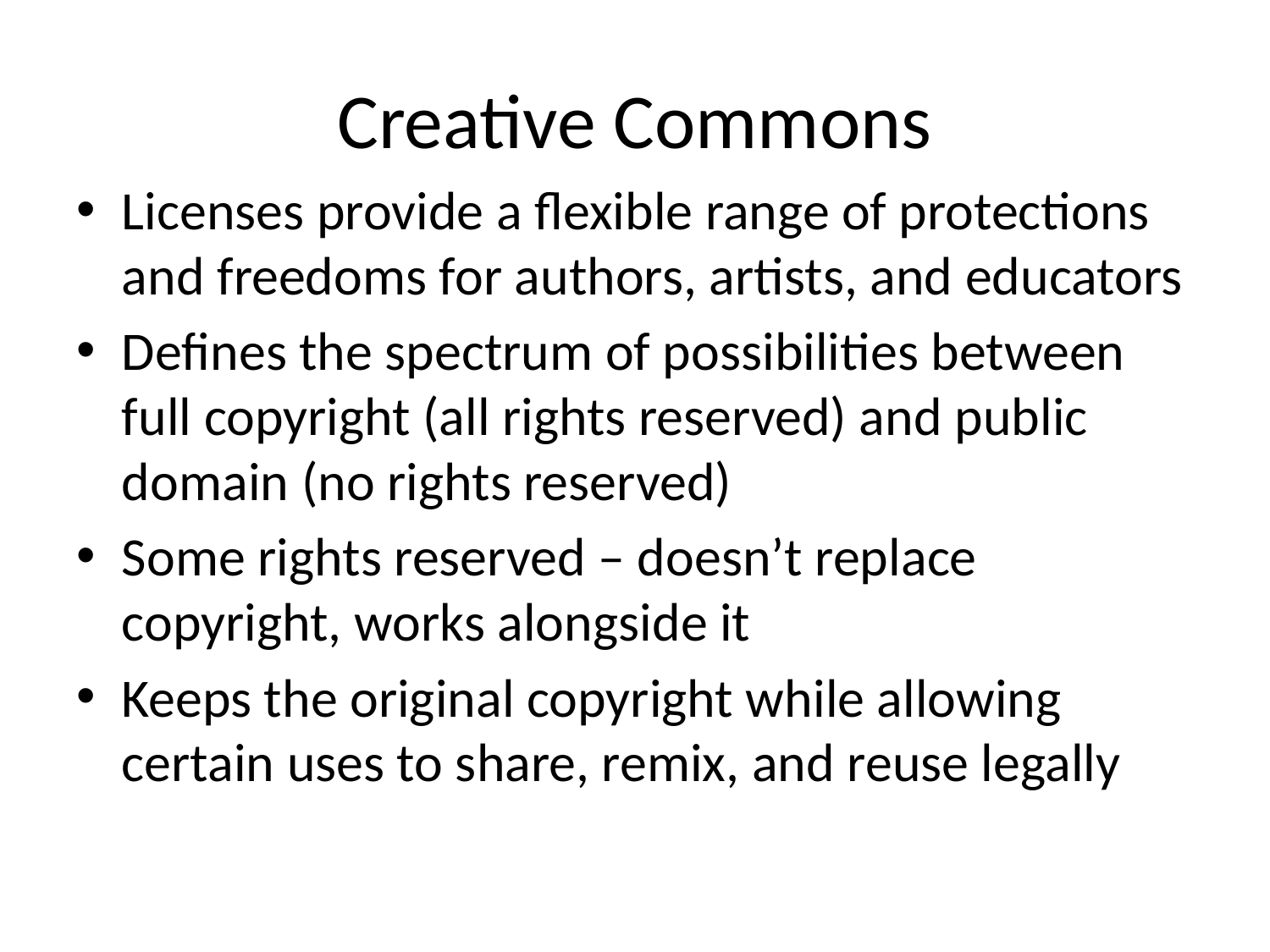

# Creative Commons
Licenses provide a flexible range of protections and freedoms for authors, artists, and educators
Defines the spectrum of possibilities between full copyright (all rights reserved) and public domain (no rights reserved)
Some rights reserved – doesn’t replace copyright, works alongside it
Keeps the original copyright while allowing certain uses to share, remix, and reuse legally